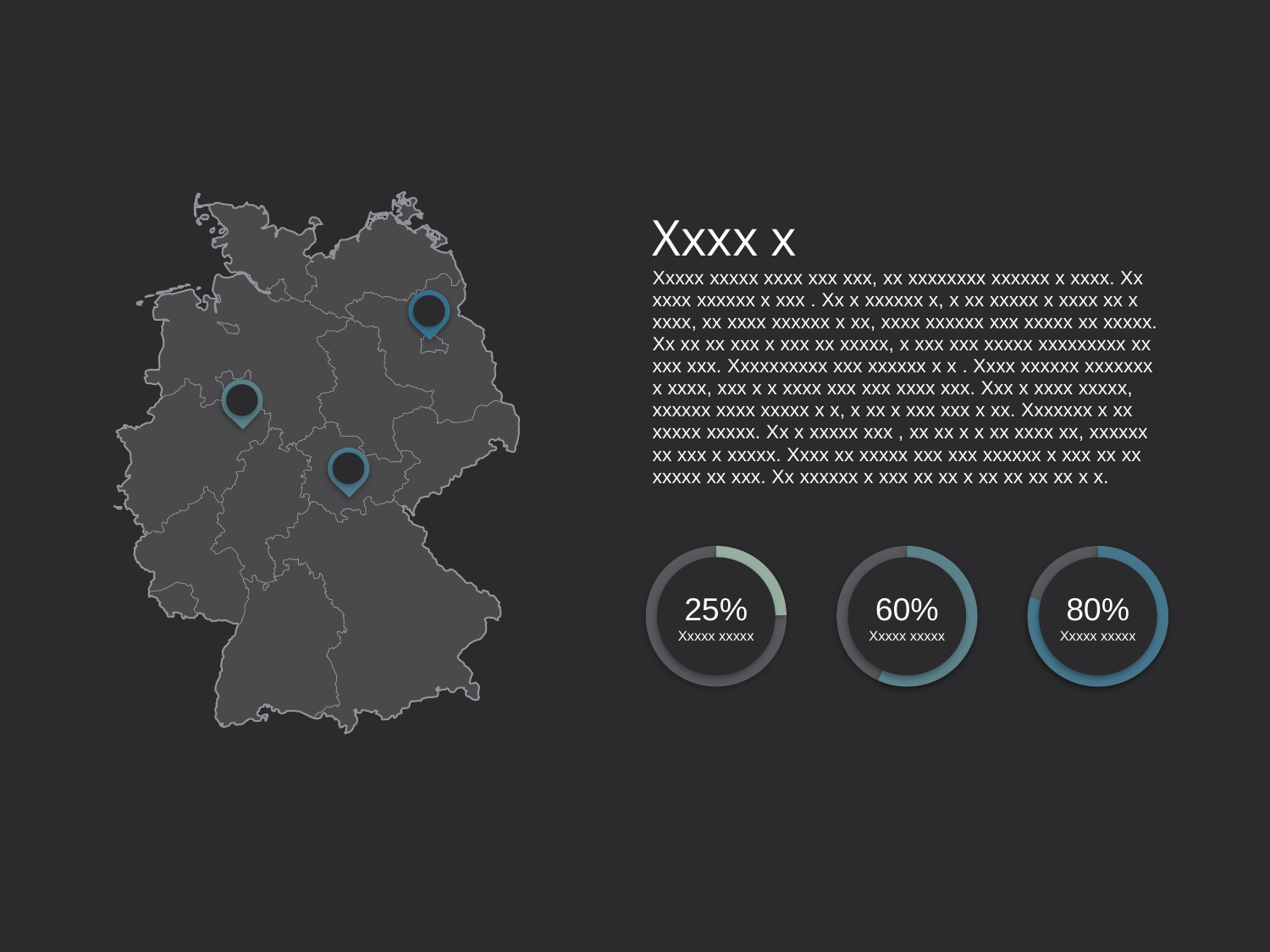

Xxxx x
Xxxxx xxxxx xxxx xxx xxx, xx xxxxxxxx xxxxxx x xxxx. Xx xxxx xxxxxx x xxx . Xx x xxxxxx x, x xx xxxxx x xxxx xx x xxxx, xx xxxx xxxxxx x xx, xxxx xxxxxx xxx xxxxx xx xxxxx. Xx xx xx xxx x xxx xx xxxxx, x xxx xxx xxxxx xxxxxxxxx xx xxx xxx. Xxxxxxxxxx xxx xxxxxx x x . Xxxx xxxxxx xxxxxxx x xxxx, xxx x x xxxx xxx xxx xxxx xxx. Xxx x xxxx xxxxx, xxxxxx xxxx xxxxx x x, x xx x xxx xxx x xx. Xxxxxxx x xx xxxxx xxxxx. Xx x xxxxx xxx , xx xx x x xx xxxx xx, xxxxxx xx xxx x xxxxx. Xxxx xx xxxxx xxx xxx xxxxxx x xxx xx xx xxxxx xx xxx. Xx xxxxxx x xxx xx xx x xx xx xx xx x x.

25%
Xxxxx xxxxx

60%
Xxxxx xxxxx

80%
Xxxxx xxxxx